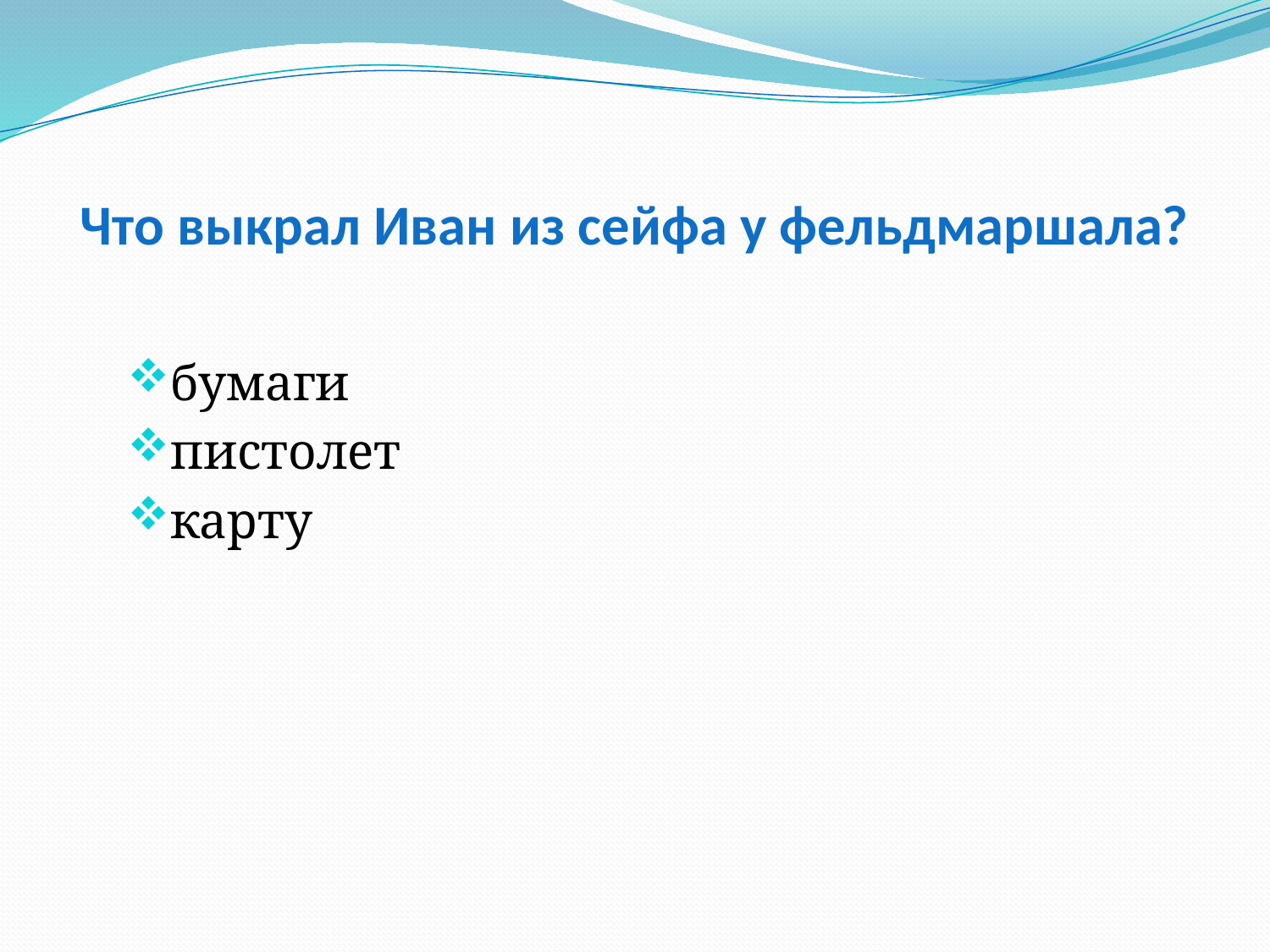

# Что выкрал Иван из сейфа у фельдмаршала?

бумаги
пистолет
карту